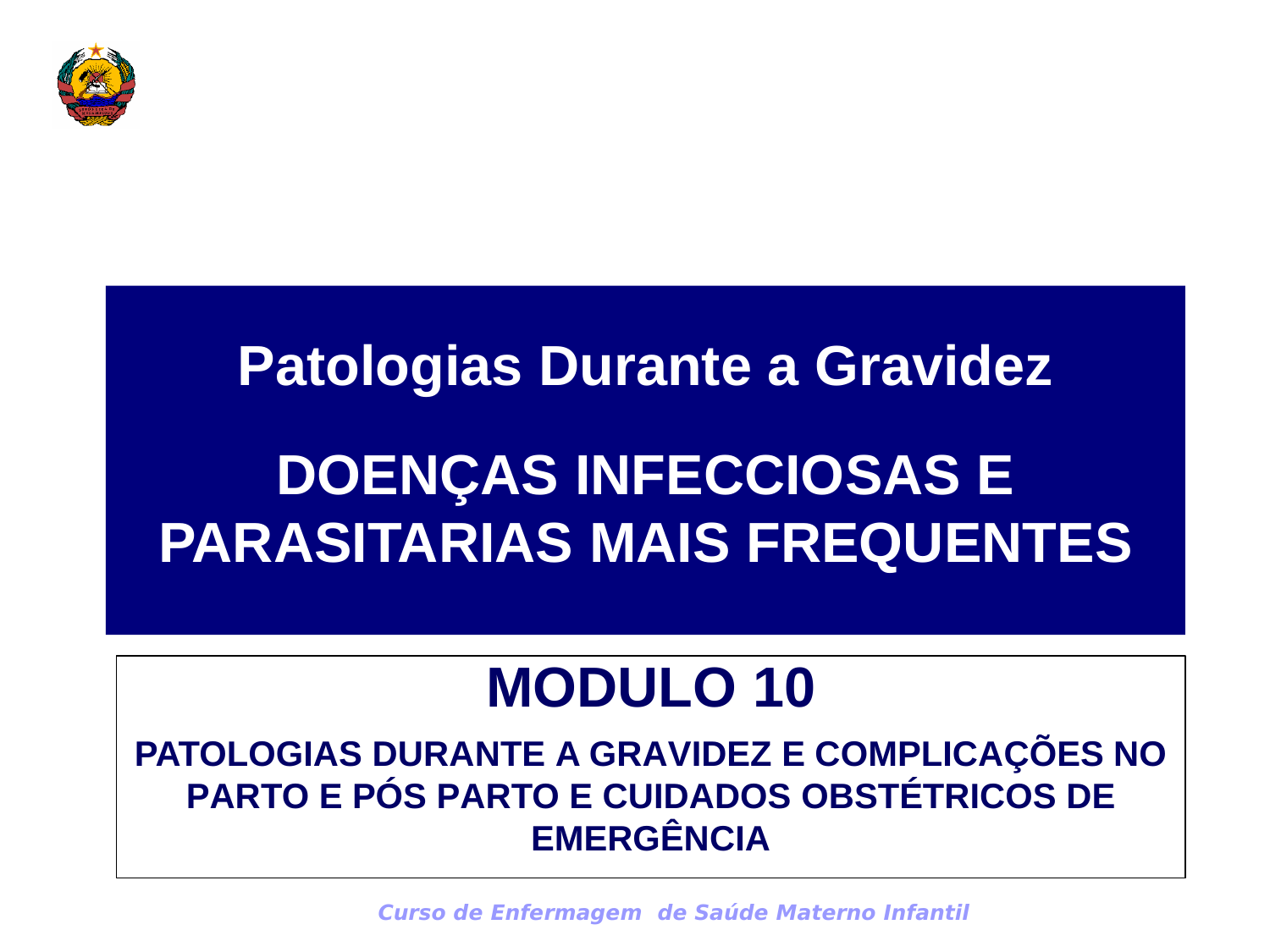

Patologias Durante a Gravidez
DOENÇAS INFECCIOSAS E
PARASITARIAS MAIS FREQUENTES

MODULO 10
PATOLOGIAS DURANTE A GRAVIDEZ E COMPLICAÇÕES NO PARTO E PÓS PARTO E CUIDADOS OBSTÉTRICOS DE EMERGÊNCIA
Curso de Enfermagem  de Saúde Materno Infantil